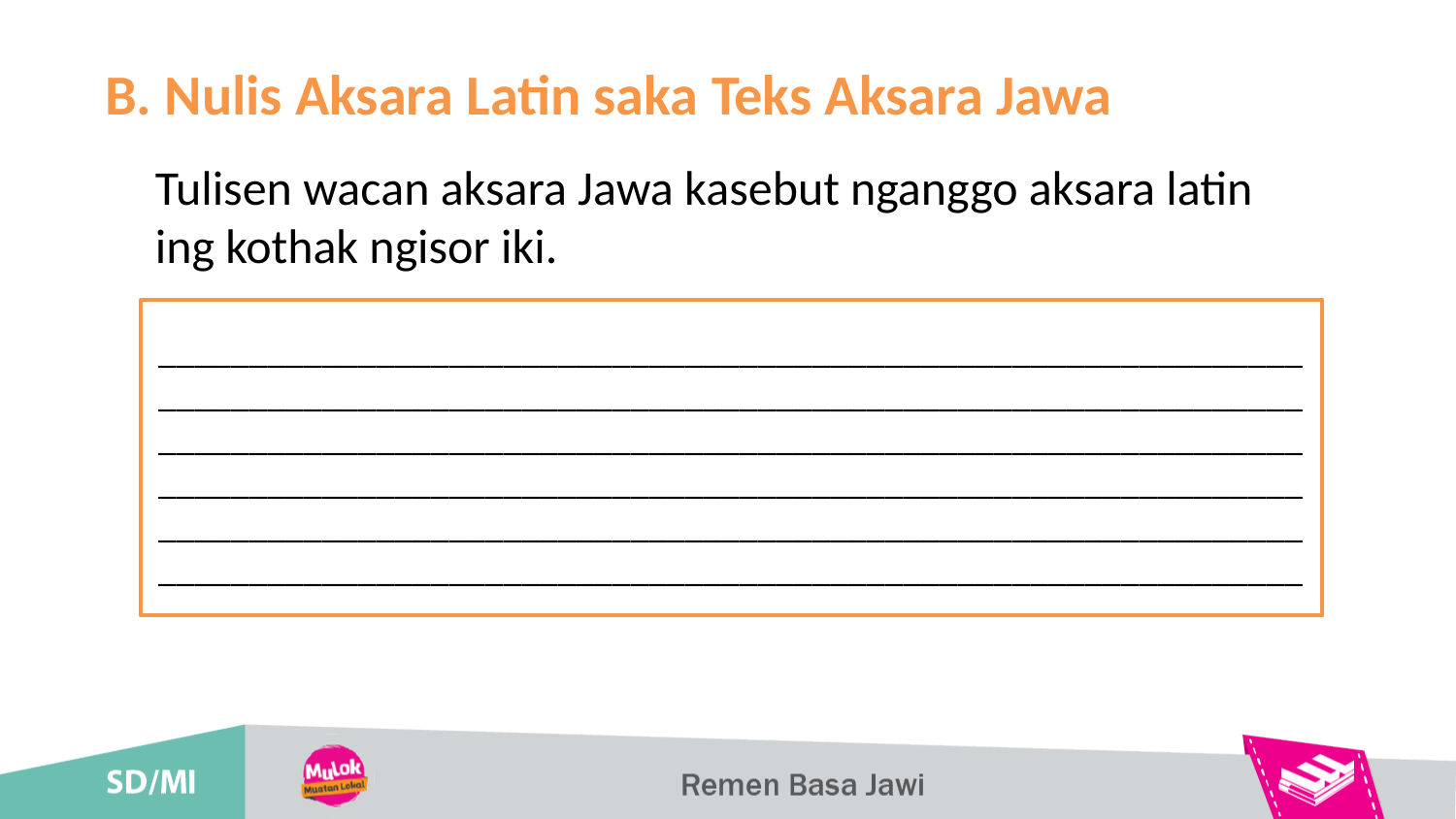

B. Nulis Aksara Latin saka Teks Aksara Jawa
Tulisen wacan aksara Jawa kasebut nganggo aksara latin ing kothak ngisor iki.
__________________________________________________________________________________________________________________________________________________________________________________________________________________________________________________________________________________________________________________________________________________________________________________________